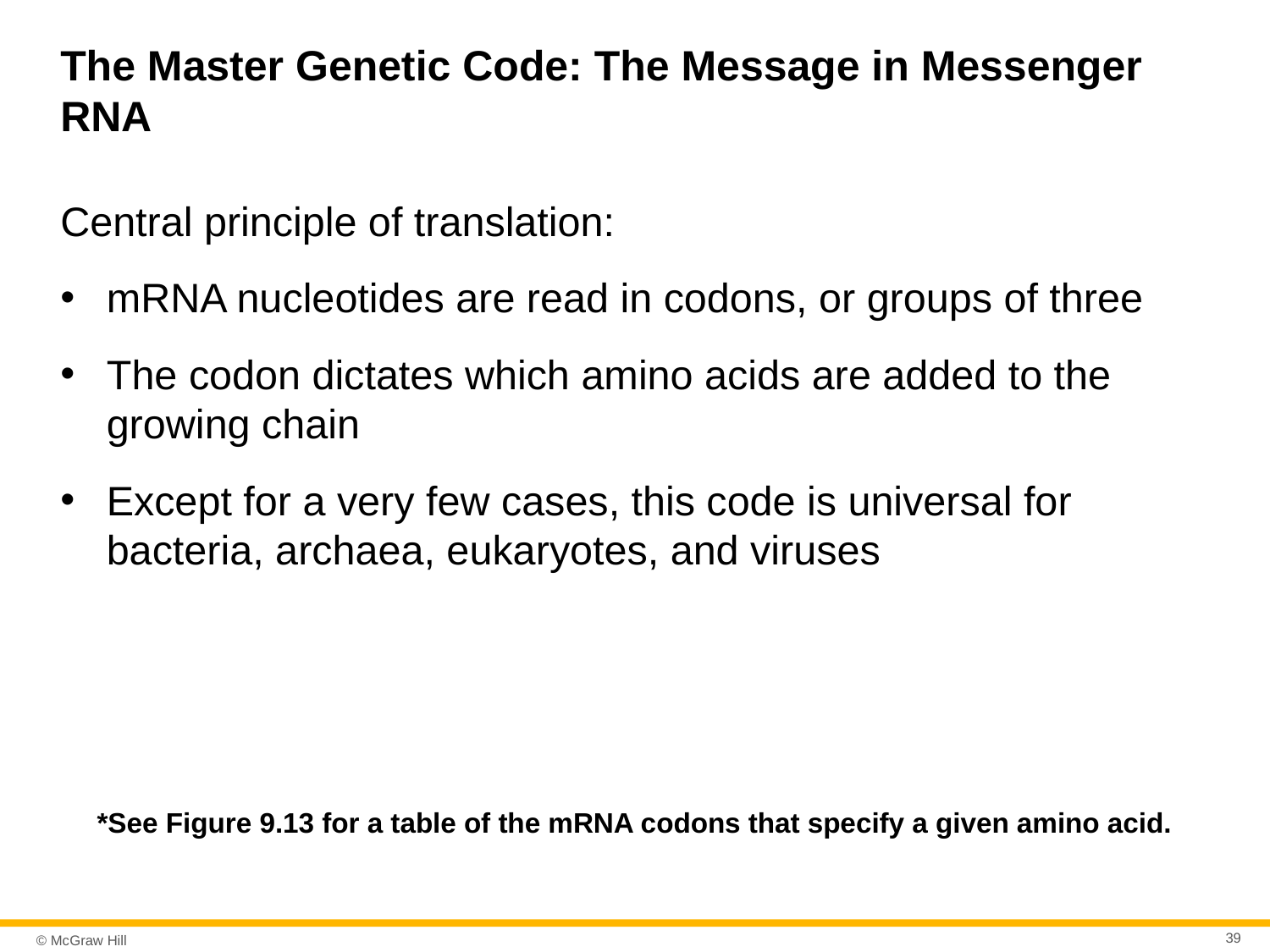

# The Master Genetic Code: The Message in Messenger RNA
Central principle of translation:
mRNA nucleotides are read in codons, or groups of three
The codon dictates which amino acids are added to the growing chain
Except for a very few cases, this code is universal for bacteria, archaea, eukaryotes, and viruses
*See Figure 9.13 for a table of the mRNA codons that specify a given amino acid.